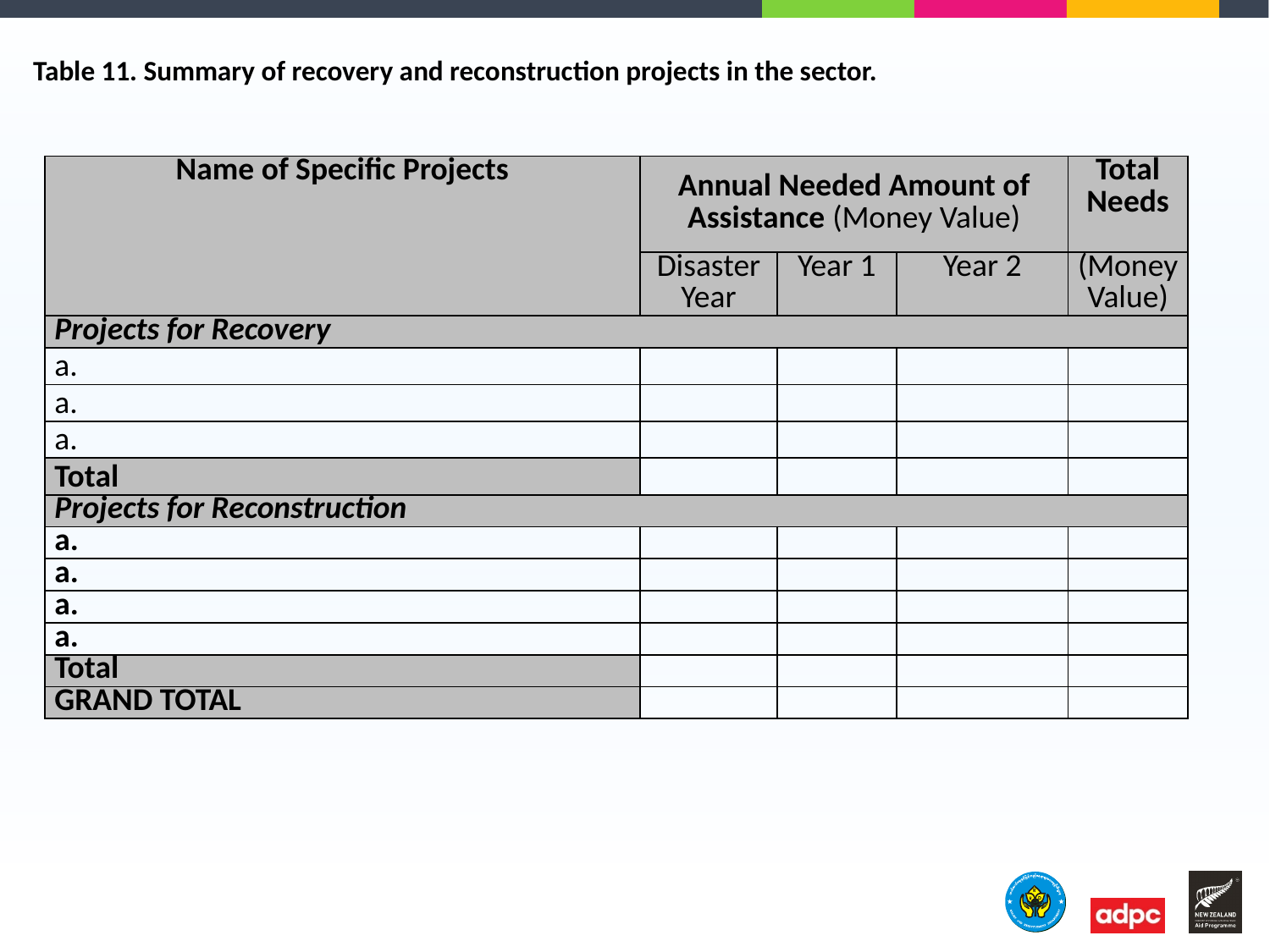

Table 11. Summary of recovery and reconstruction projects in the sector.
| Name of Specific Projects | Annual Needed Amount of Assistance (Money Value) |  |  | Total Needs |
| --- | --- | --- | --- | --- |
|  | Disaster Year | Year 1 | Year 2 | (Money Value) |
| Projects for Recovery |  |  |  |  |
|  |  |  |  |  |
|  |  |  |  |  |
|  |  |  |  |  |
| Total |  |  |  |  |
| Projects for Reconstruction |  |  |  |  |
|  |  |  |  |  |
|  |  |  |  |  |
|  |  |  |  |  |
|  |  |  |  |  |
| Total |  |  |  |  |
| GRAND TOTAL |  |  |  |  |